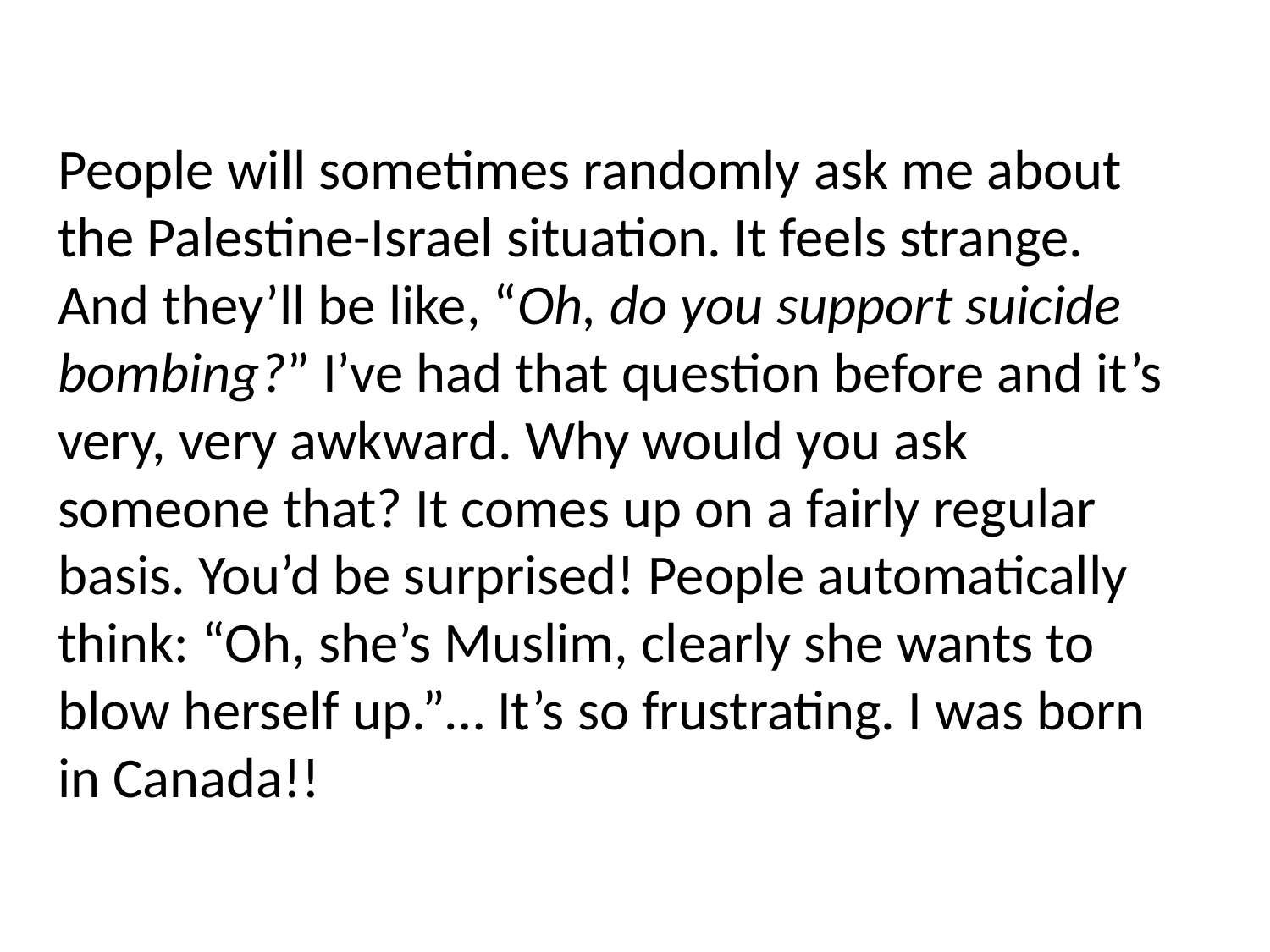

People will sometimes randomly ask me about the Palestine-Israel situation. It feels strange. And they’ll be like, “Oh, do you support suicide bombing?” I’ve had that question before and it’s very, very awkward. Why would you ask someone that? It comes up on a fairly regular basis. You’d be surprised! People automatically think: “Oh, she’s Muslim, clearly she wants to blow herself up.”… It’s so frustrating. I was born in Canada!!